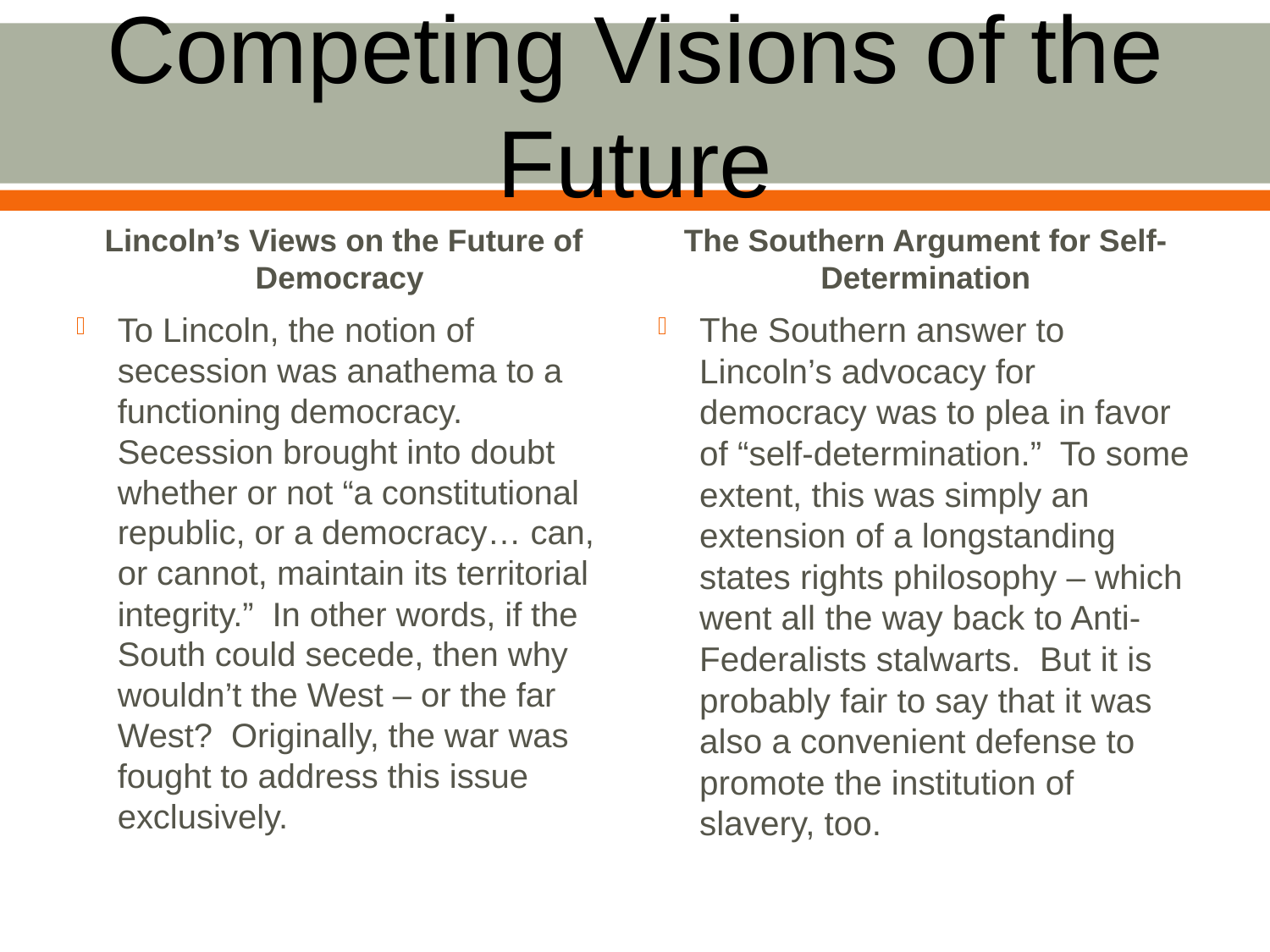

# Competing Visions of the Future
Lincoln’s Views on the Future of Democracy
The Southern Argument for Self-Determination
To Lincoln, the notion of secession was anathema to a functioning democracy.  Secession brought into doubt whether or not “a constitutional republic, or a democracy… can, or cannot, maintain its territorial integrity.”  In other words, if the South could secede, then why wouldn’t the West – or the far West?  Originally, the war was fought to address this issue exclusively.
The Southern answer to Lincoln’s advocacy for democracy was to plea in favor of “self-determination.”  To some extent, this was simply an extension of a longstanding states rights philosophy – which went all the way back to Anti-Federalists stalwarts.  But it is probably fair to say that it was also a convenient defense to promote the institution of slavery, too.